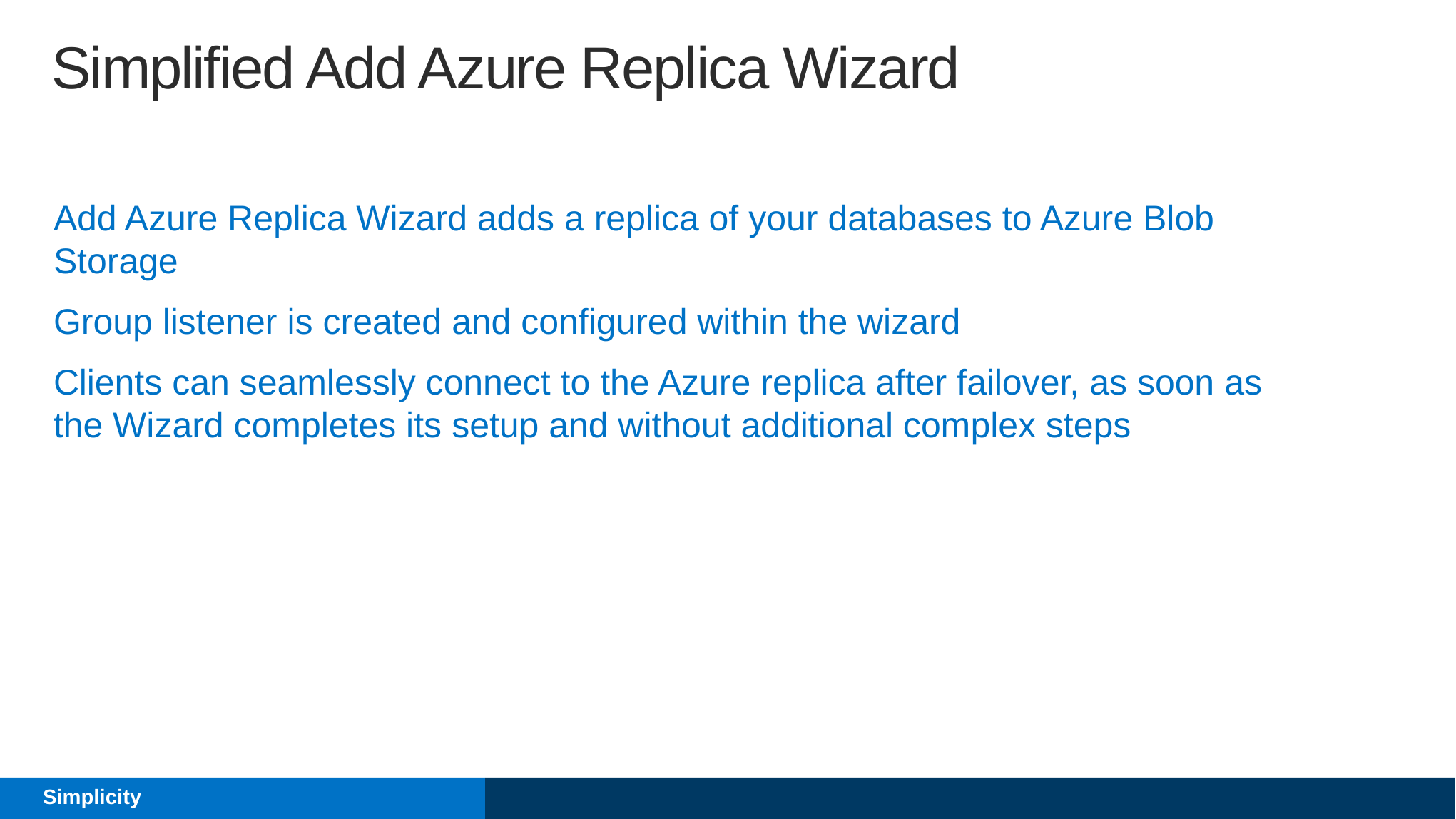

# Simplified Add Azure Replica Wizard
Add Azure Replica Wizard adds a replica of your databases to Azure Blob Storage
Group listener is created and configured within the wizard
Clients can seamlessly connect to the Azure replica after failover, as soon as the Wizard completes its setup and without additional complex steps
Simplicity